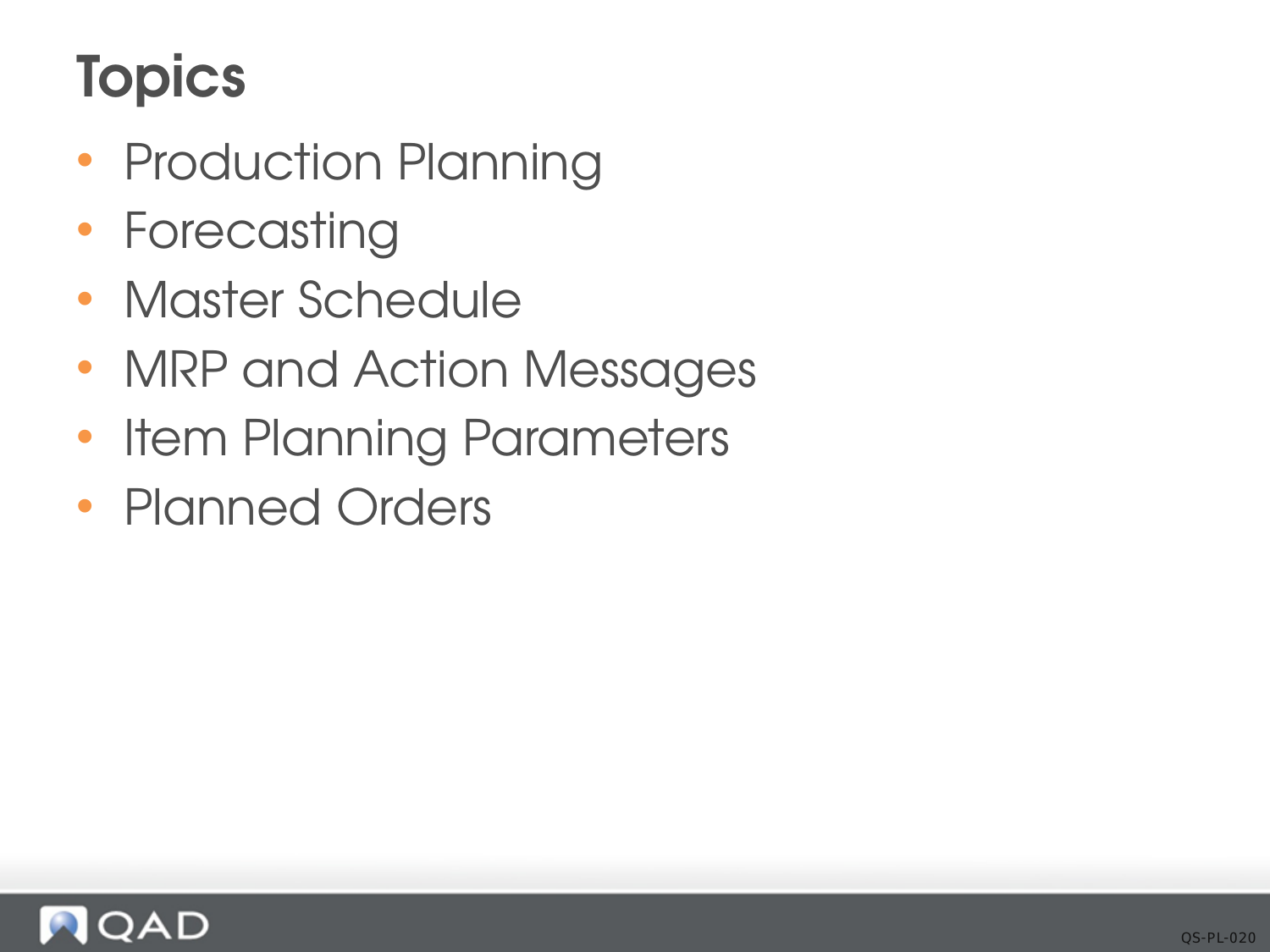

# Topics
Production Planning
Forecasting
Master Schedule
MRP and Action Messages
Item Planning Parameters
Planned Orders

QS-PL-020